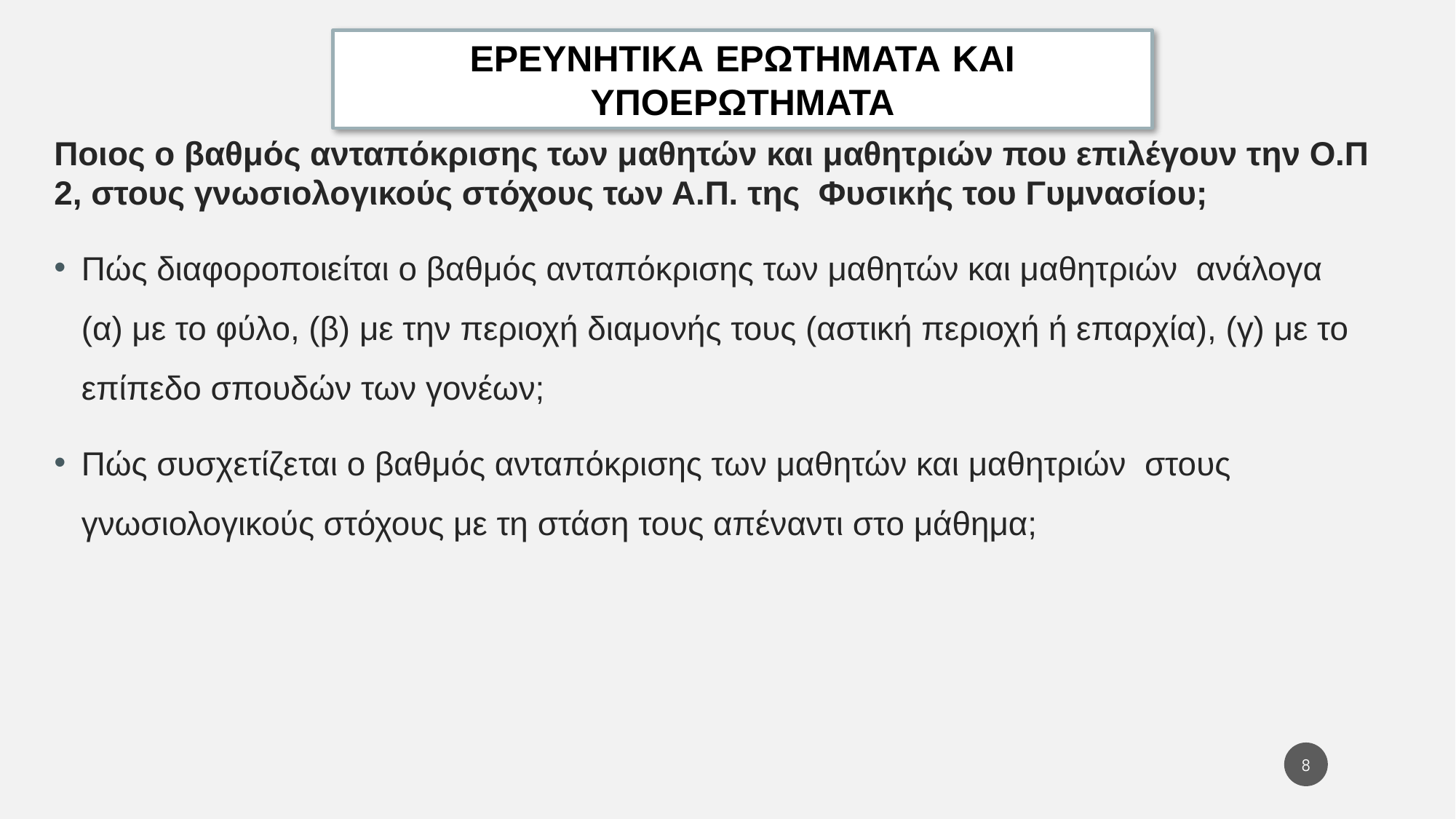

ΕΡΕΥΝΗΤΙΚΑ ΕΡΩΤΗΜΑΤΑ ΚΑΙ ΥΠΟΕΡΩΤΗΜΑΤΑ
Ποιος ο βαθμός ανταπόκρισης των μαθητών και μαθητριών που επιλέγουν την Ο.Π 2, στους γνωσιολογικούς στόχους των Α.Π. της  Φυσικής του Γυμνασίου;
Πώς διαφοροποιείται ο βαθμός ανταπόκρισης των μαθητών και μαθητριών  ανάλογα (α) με το φύλο, (β) με την περιοχή διαμονής τους (αστική περιοχή ή επαρχία), (γ) με το επίπεδο σπουδών των γονέων;
Πώς συσχετίζεται ο βαθμός ανταπόκρισης των μαθητών και μαθητριών  στους γνωσιολογικούς στόχους με τη στάση τους απέναντι στο μάθημα;
8